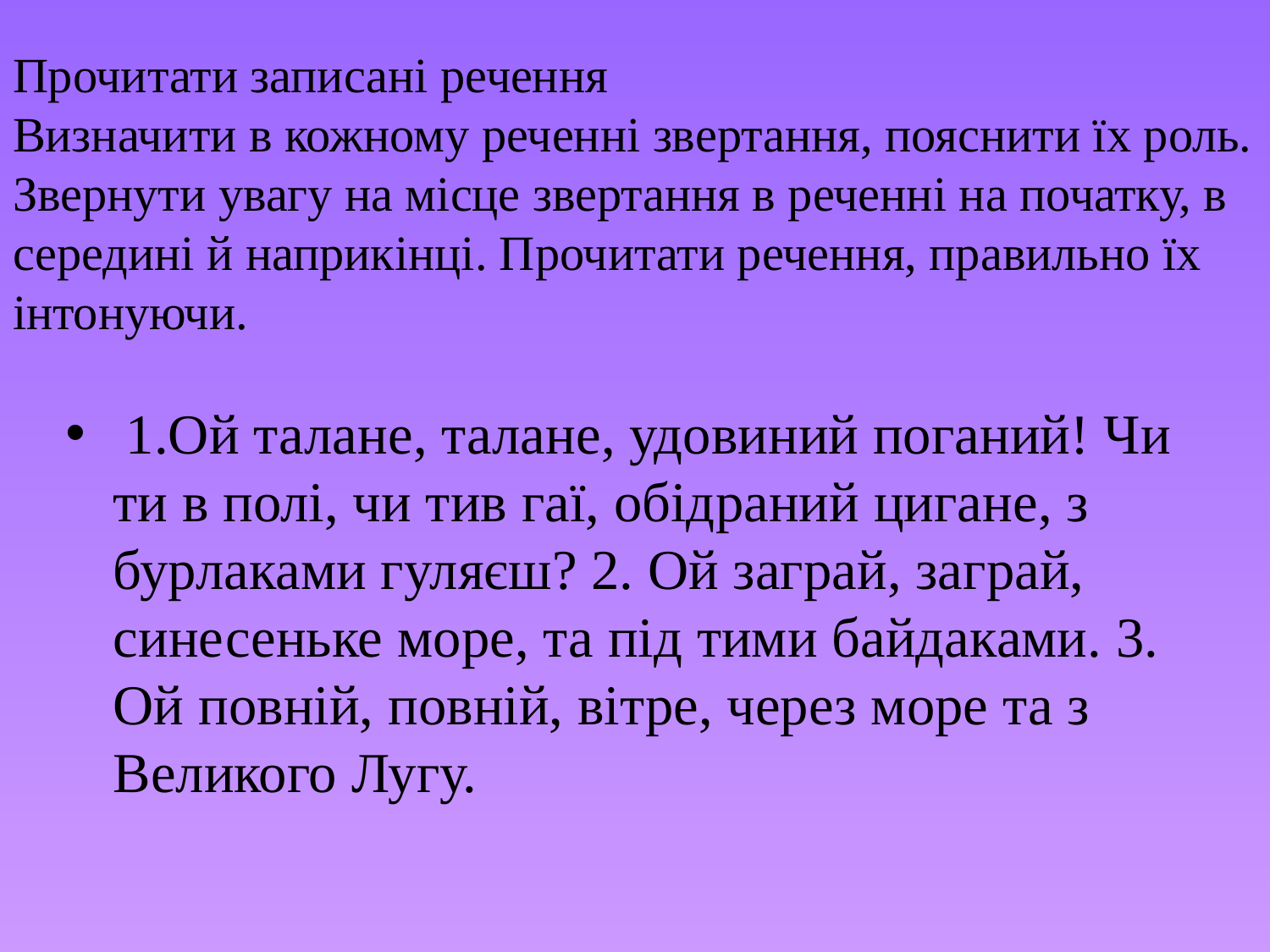

# Прочитати записані речення Визначити в кожному реченні звертання, пояснити їх роль. Звернути увагу на місце звертання в реченні на початку, в середині й наприкінці. Прочитати речення, правильно їх інтонуючи.
 1.Ой талане, талане, удовиний поганий! Чи ти в полі, чи тив гаї, обідраний цигане, з бурлаками гуляєш? 2. Ой заграй, заграй, синесеньке море, та під тими байдаками. 3. Ой повній, повній, вітре, через море та з Великого Лугу.